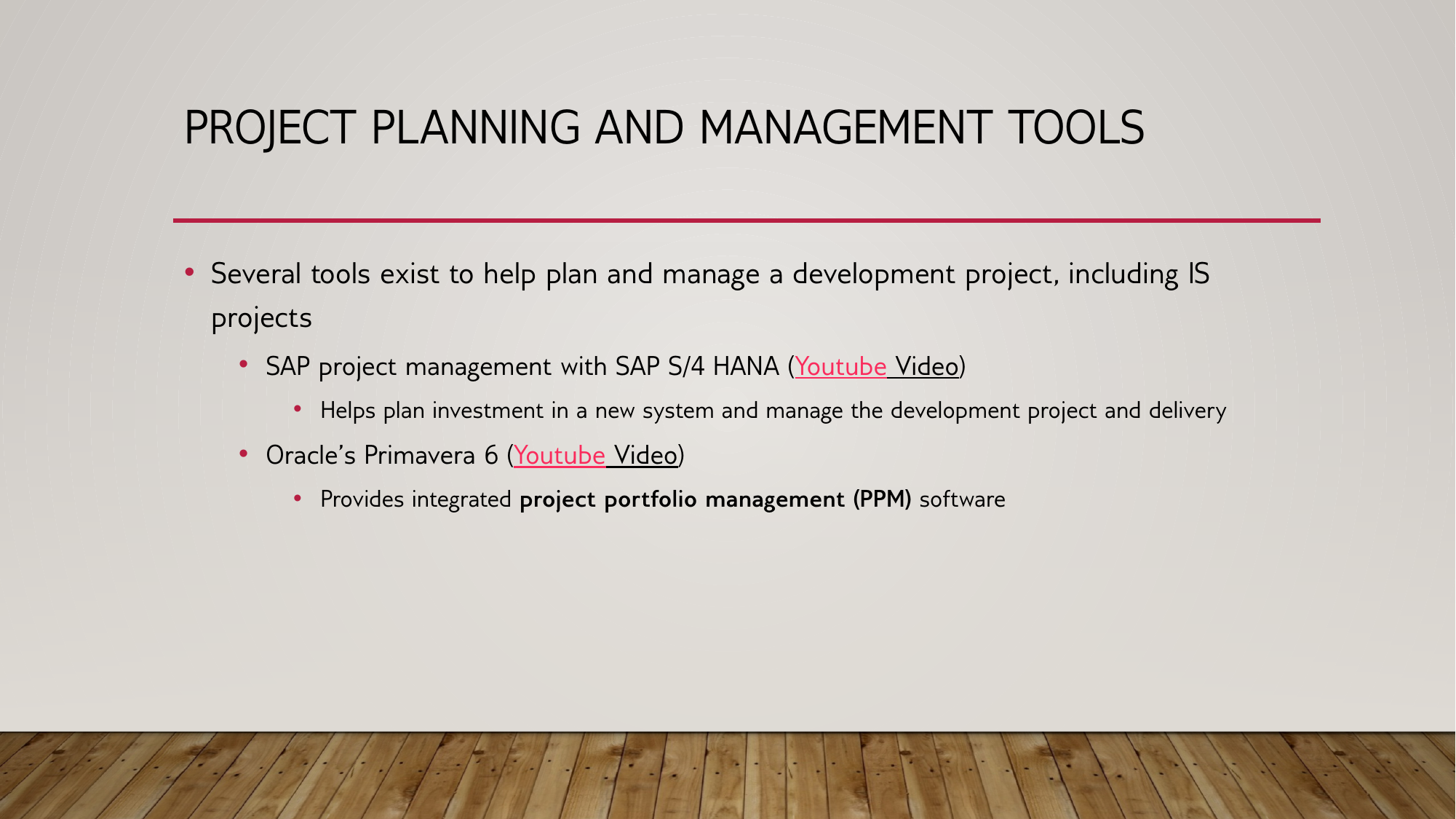

# Project Planning and Management Tools
Several tools exist to help plan and manage a development project, including IS projects
SAP project management with SAP S/4 HANA (Youtube Video)
Helps plan investment in a new system and manage the development project and delivery
Oracle’s Primavera 6 (Youtube Video)
Provides integrated project portfolio management (PPM) software